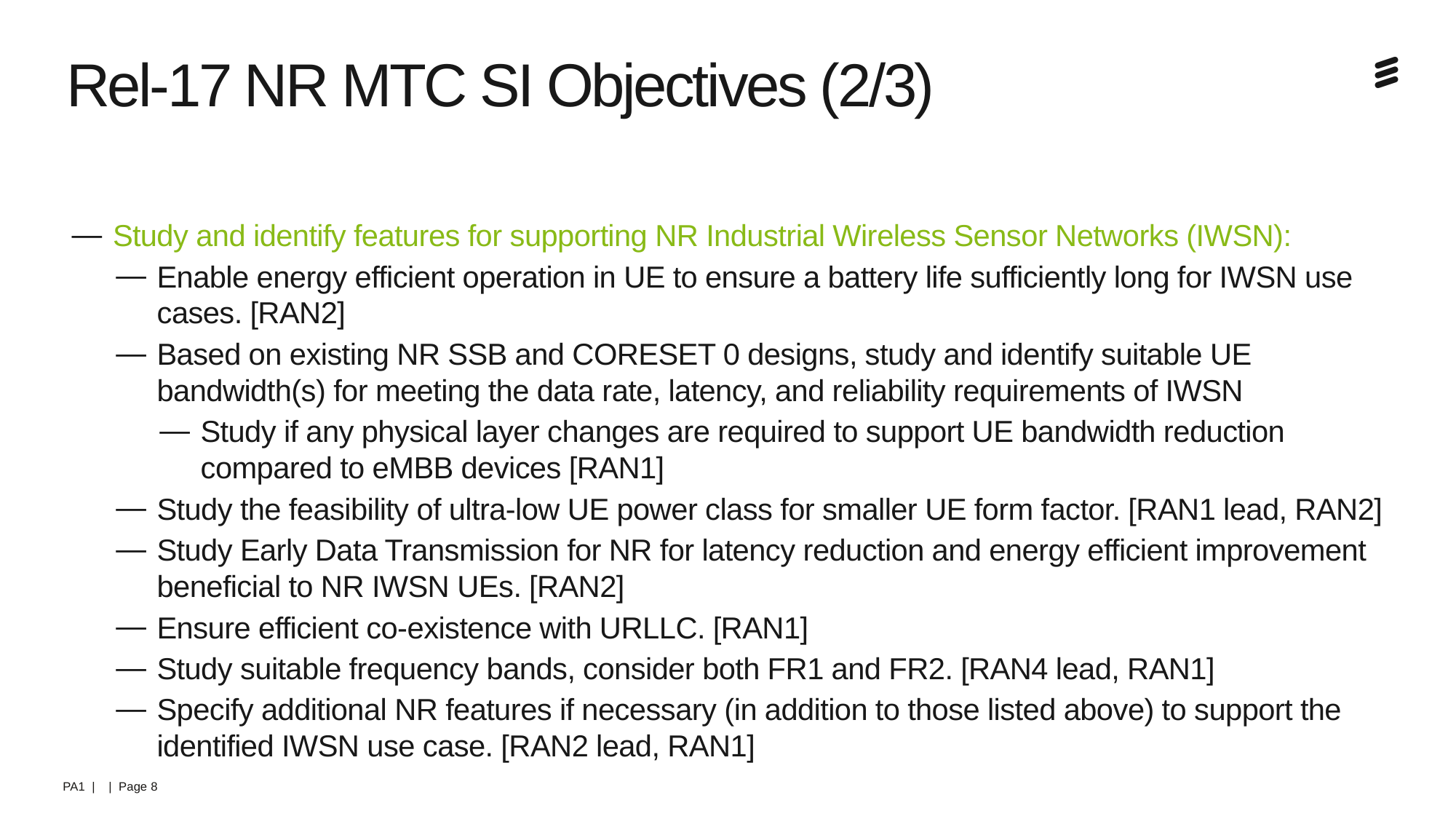

# Rel-17 NR MTC SI Objectives (2/3)
Study and identify features for supporting NR Industrial Wireless Sensor Networks (IWSN):
Enable energy efficient operation in UE to ensure a battery life sufficiently long for IWSN use cases. [RAN2]
Based on existing NR SSB and CORESET 0 designs, study and identify suitable UE bandwidth(s) for meeting the data rate, latency, and reliability requirements of IWSN
Study if any physical layer changes are required to support UE bandwidth reduction compared to eMBB devices [RAN1]
Study the feasibility of ultra-low UE power class for smaller UE form factor. [RAN1 lead, RAN2]
Study Early Data Transmission for NR for latency reduction and energy efficient improvement beneficial to NR IWSN UEs. [RAN2]
Ensure efficient co-existence with URLLC. [RAN1]
Study suitable frequency bands, consider both FR1 and FR2. [RAN4 lead, RAN1]
Specify additional NR features if necessary (in addition to those listed above) to support the identified IWSN use case. [RAN2 lead, RAN1]